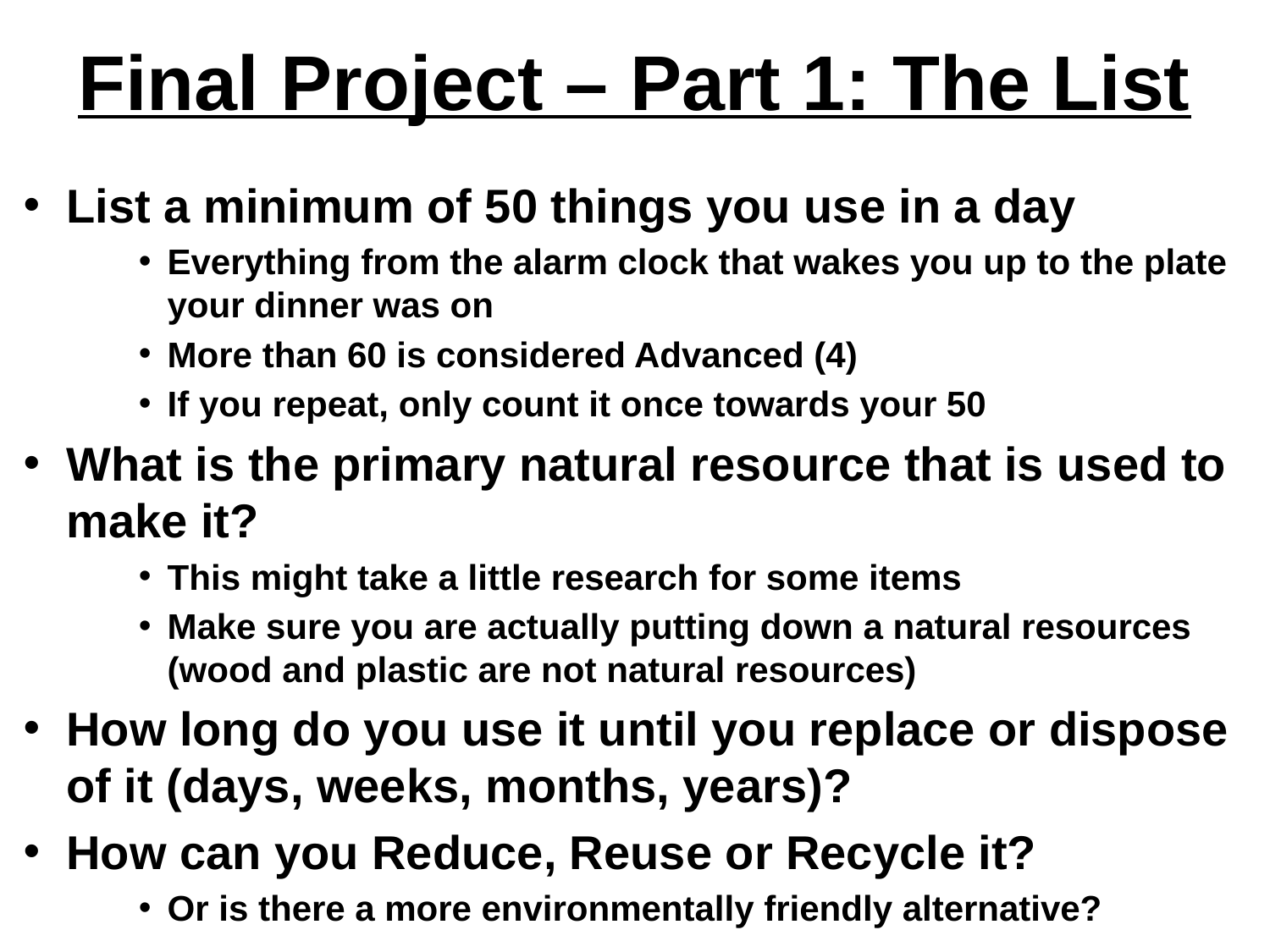

# Final Project – Part 1: The List
List a minimum of 50 things you use in a day
Everything from the alarm clock that wakes you up to the plate your dinner was on
More than 60 is considered Advanced (4)
If you repeat, only count it once towards your 50
What is the primary natural resource that is used to make it?
This might take a little research for some items
Make sure you are actually putting down a natural resources (wood and plastic are not natural resources)
How long do you use it until you replace or dispose of it (days, weeks, months, years)?
How can you Reduce, Reuse or Recycle it?
Or is there a more environmentally friendly alternative?